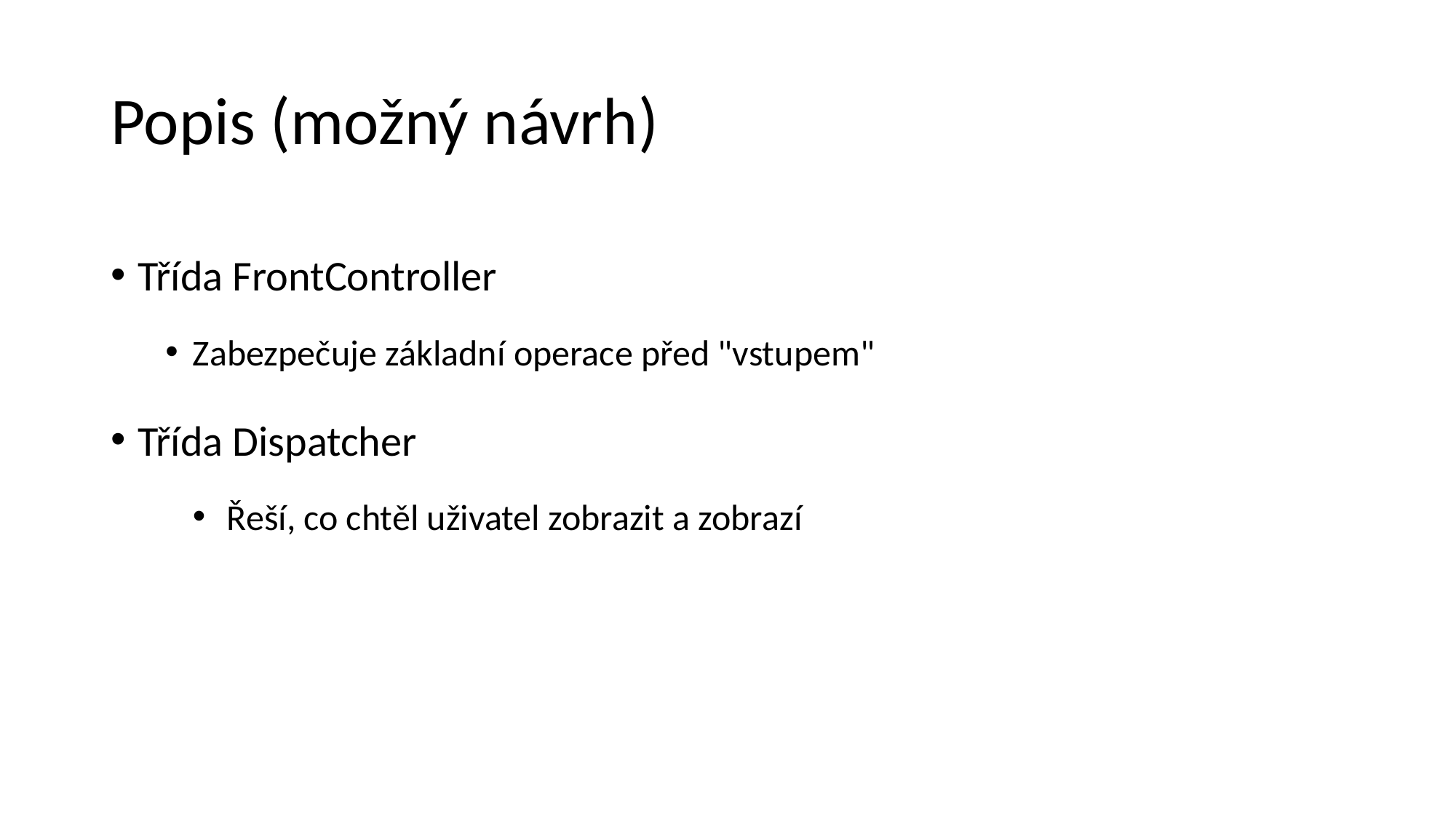

# Popis (možný návrh)
Třída FrontController
Zabezpečuje základní operace před "vstupem"
Třída Dispatcher
Řeší, co chtěl uživatel zobrazit a zobrazí